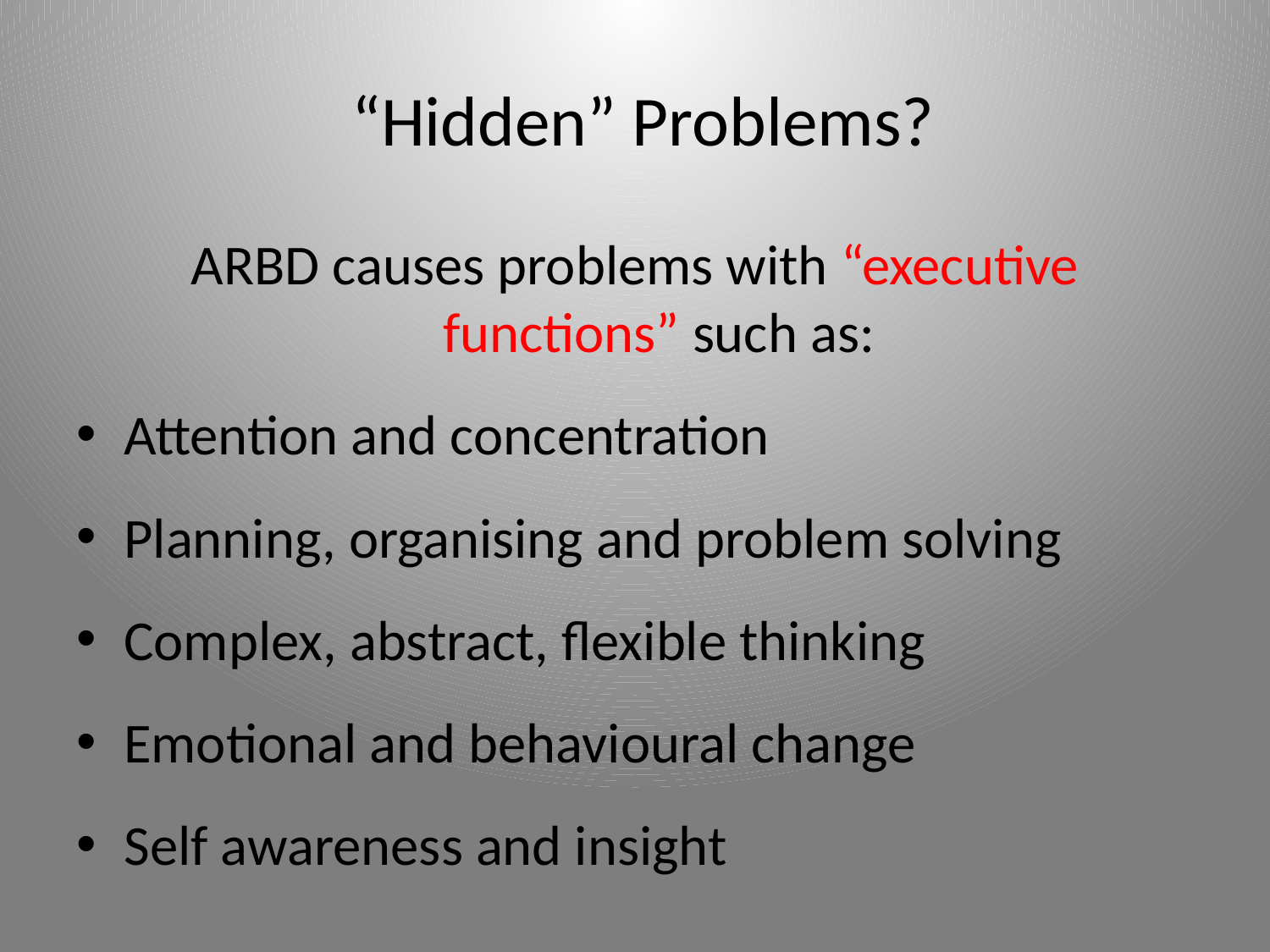

“Hidden” Problems?
ARBD causes problems with “executive functions” such as:
Attention and concentration
Planning, organising and problem solving
Complex, abstract, flexible thinking
Emotional and behavioural change
Self awareness and insight